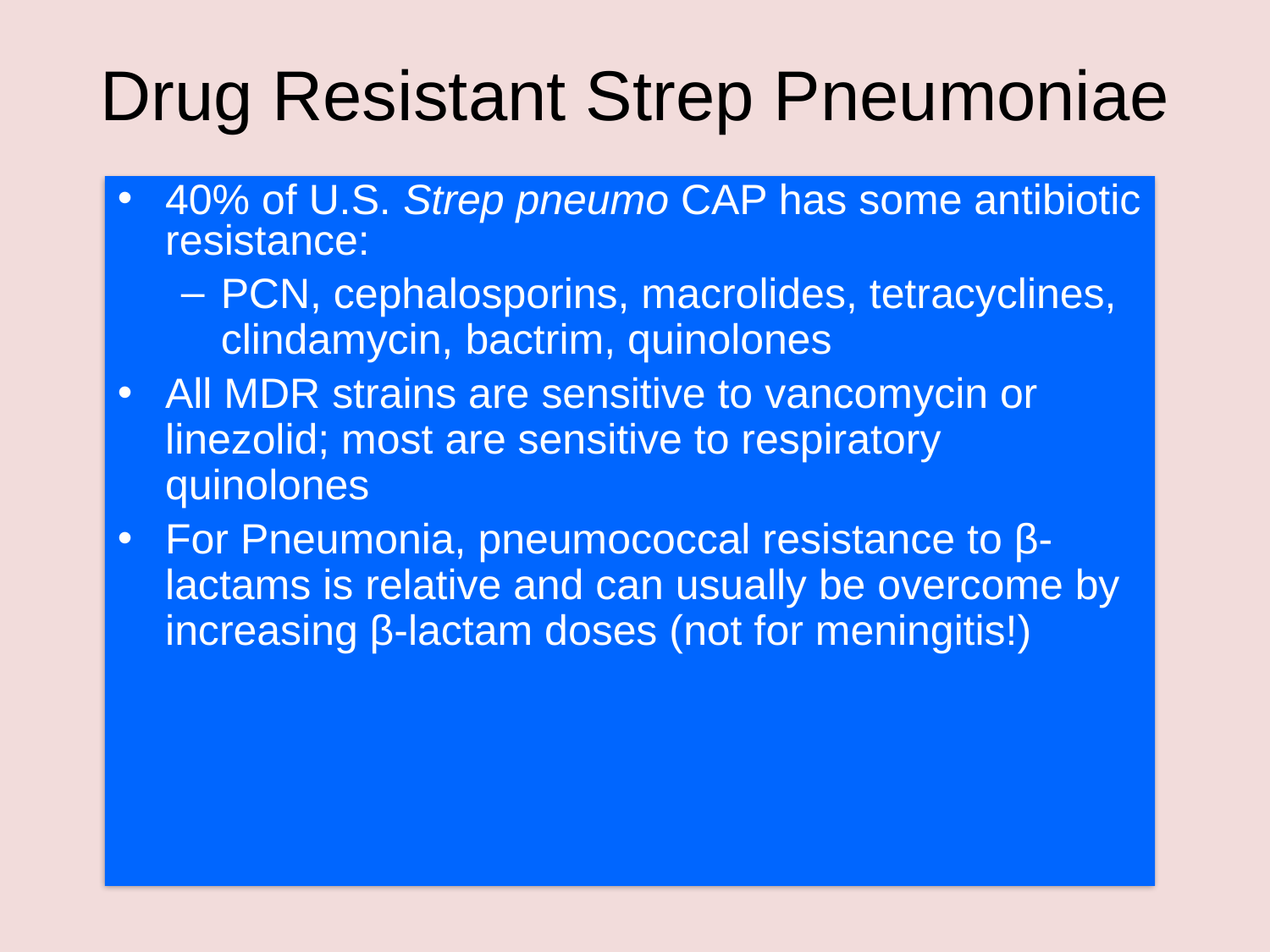

# Drug Resistant Strep Pneumoniae
40% of U.S. Strep pneumo CAP has some antibiotic resistance:
PCN, cephalosporins, macrolides, tetracyclines, clindamycin, bactrim, quinolones
All MDR strains are sensitive to vancomycin or linezolid; most are sensitive to respiratory quinolones
For Pneumonia, pneumococcal resistance to β-lactams is relative and can usually be overcome by increasing β-lactam doses (not for meningitis!)